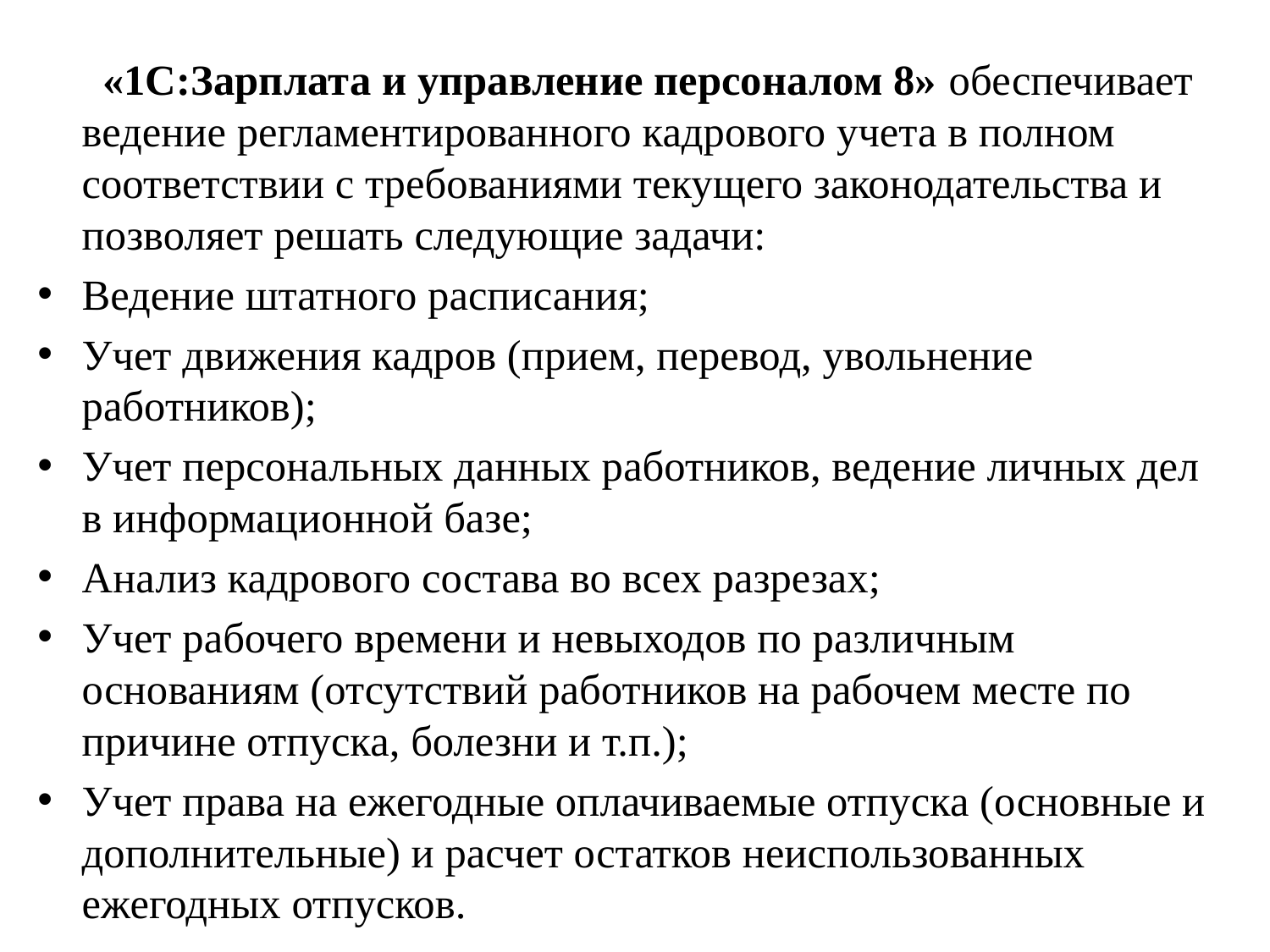

«1С:Зарплата и управление персоналом 8» обеспечивает ведение регламентированного кадрового учета в полном соответствии с требованиями текущего законодательства и позволяет решать следующие задачи:
Ведение штатного расписания;
Учет движения кадров (прием, перевод, увольнение работников);
Учет персональных данных работников, ведение личных дел в информационной базе;
Анализ кадрового состава во всех разрезах;
Учет рабочего времени и невыходов по различным основаниям (отсутствий работников на рабочем месте по причине отпуска, болезни и т.п.);
Учет права на ежегодные оплачиваемые отпуска (основные и дополнительные) и расчет остатков неиспользованных ежегодных отпусков.